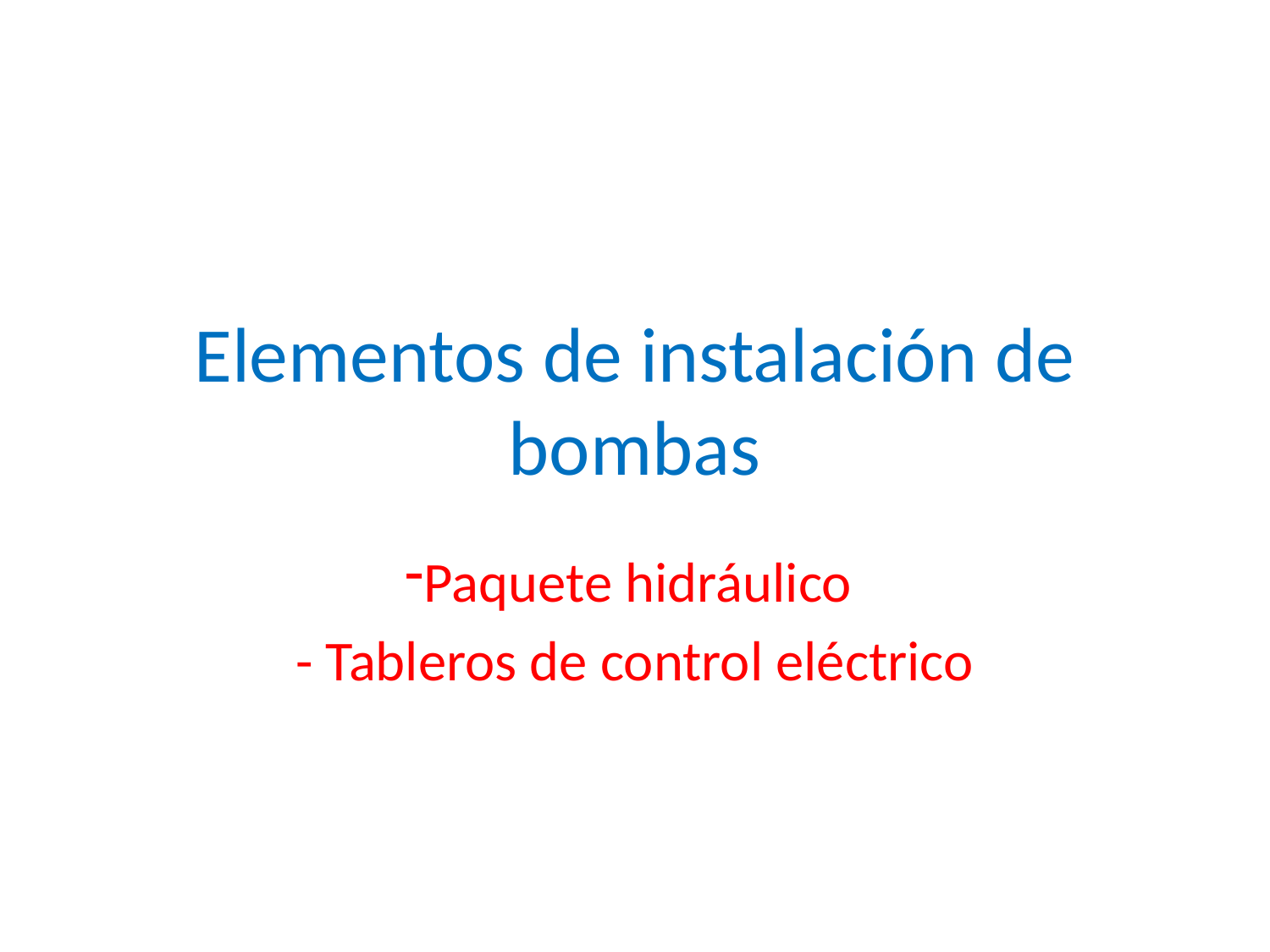

# Elementos de instalación de bombas
Paquete hidráulico
- Tableros de control eléctrico